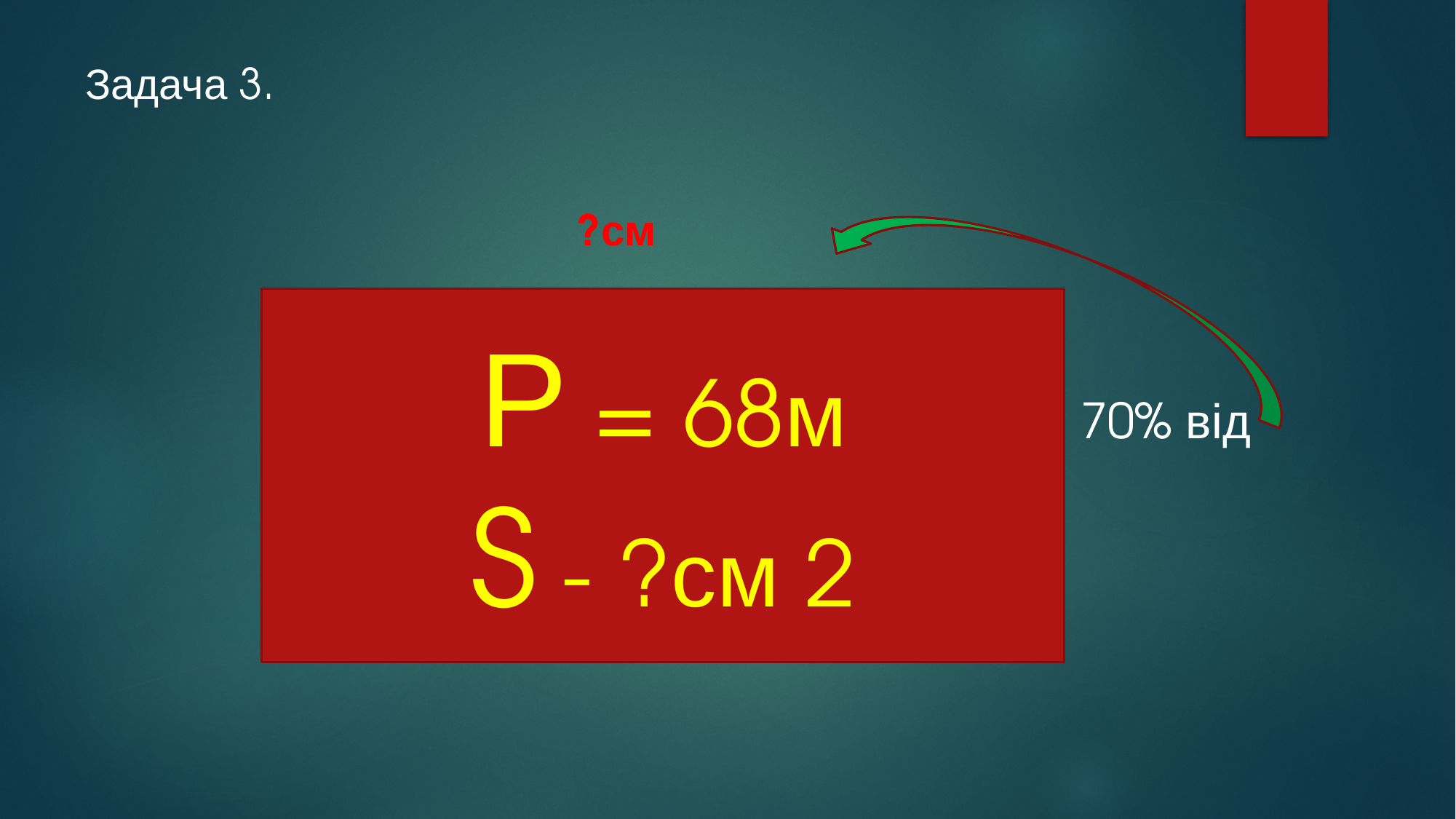

Задача 3.
?см

Р = 68м
S - ?см 2
70% від